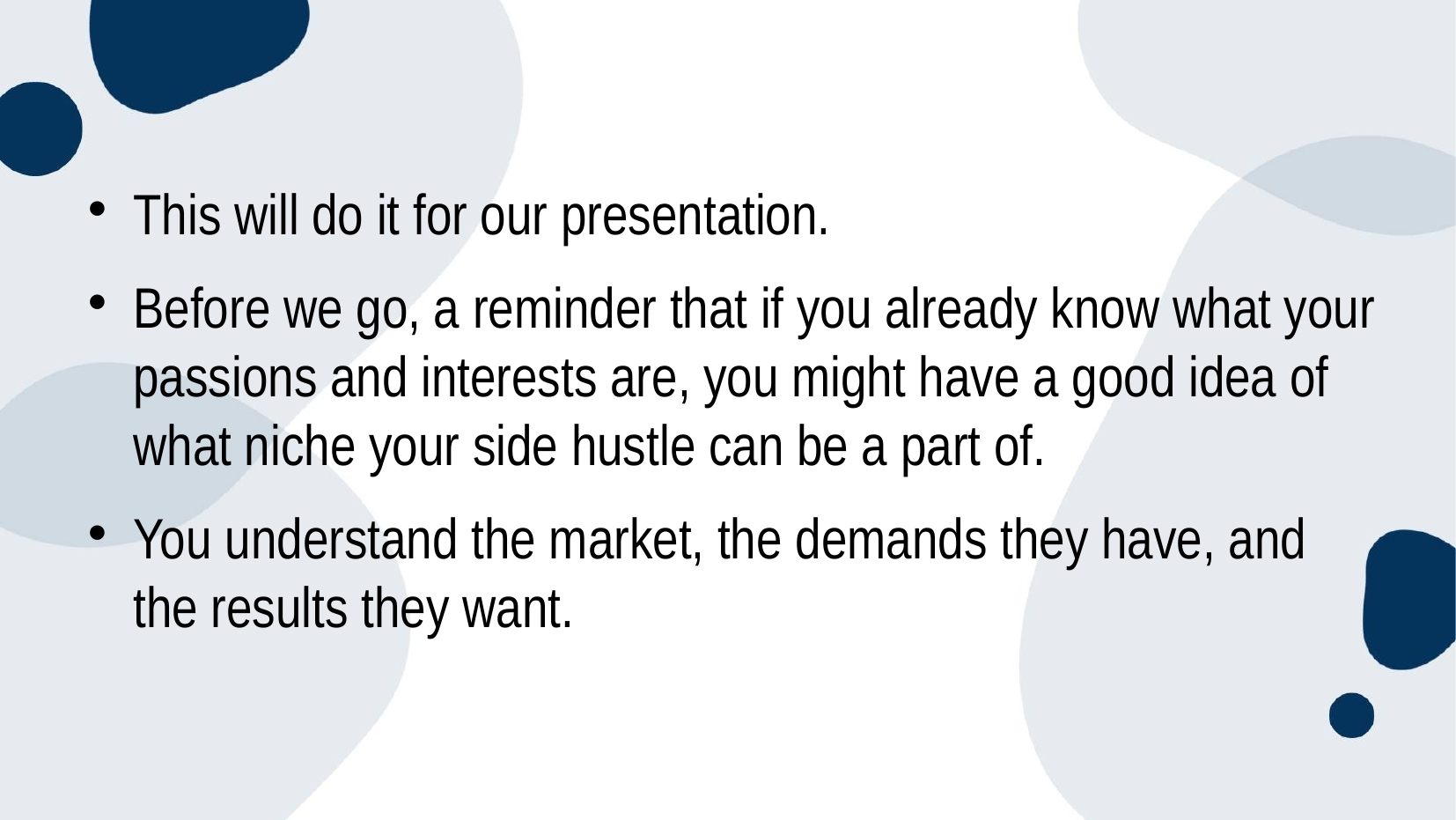

#
This will do it for our presentation.
Before we go, a reminder that if you already know what your passions and interests are, you might have a good idea of what niche your side hustle can be a part of.
You understand the market, the demands they have, and the results they want.